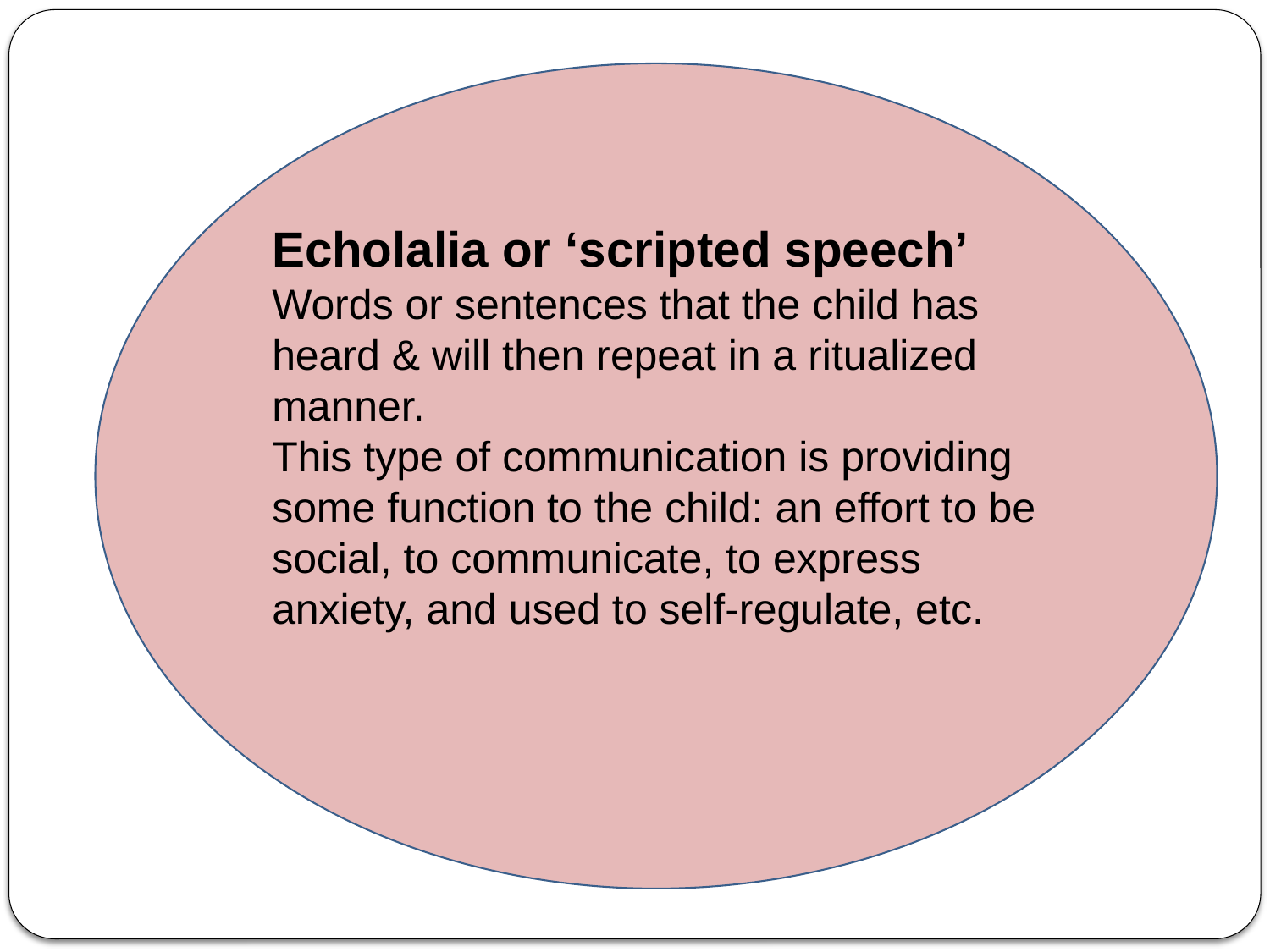

Echolalia or ‘scripted speech’
Words or sentences that the child has heard & will then repeat in a ritualized manner.
This type of communication is providing some function to the child: an effort to be social, to communicate, to express anxiety, and used to self-regulate, etc.